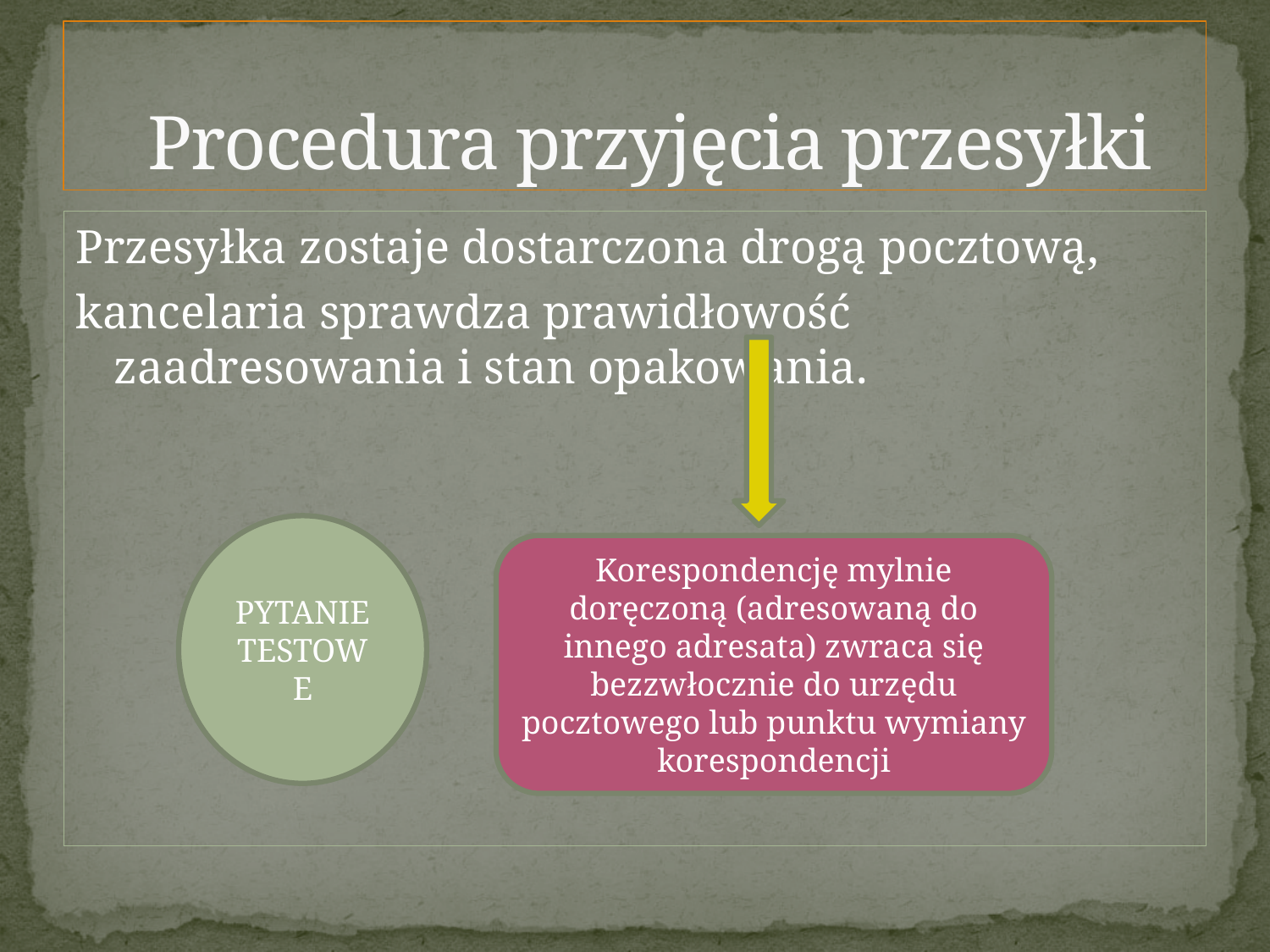

# Procedura przyjęcia przesyłki
Przesyłka zostaje dostarczona drogą pocztową,
kancelaria sprawdza prawidłowość zaadresowania i stan opakowania.

PYTANIE
TESTOWE
Korespondencję mylnie doręczoną (adresowaną do innego adresata) zwraca się bezzwłocznie do urzędu pocztowego lub punktu wymiany korespondencji